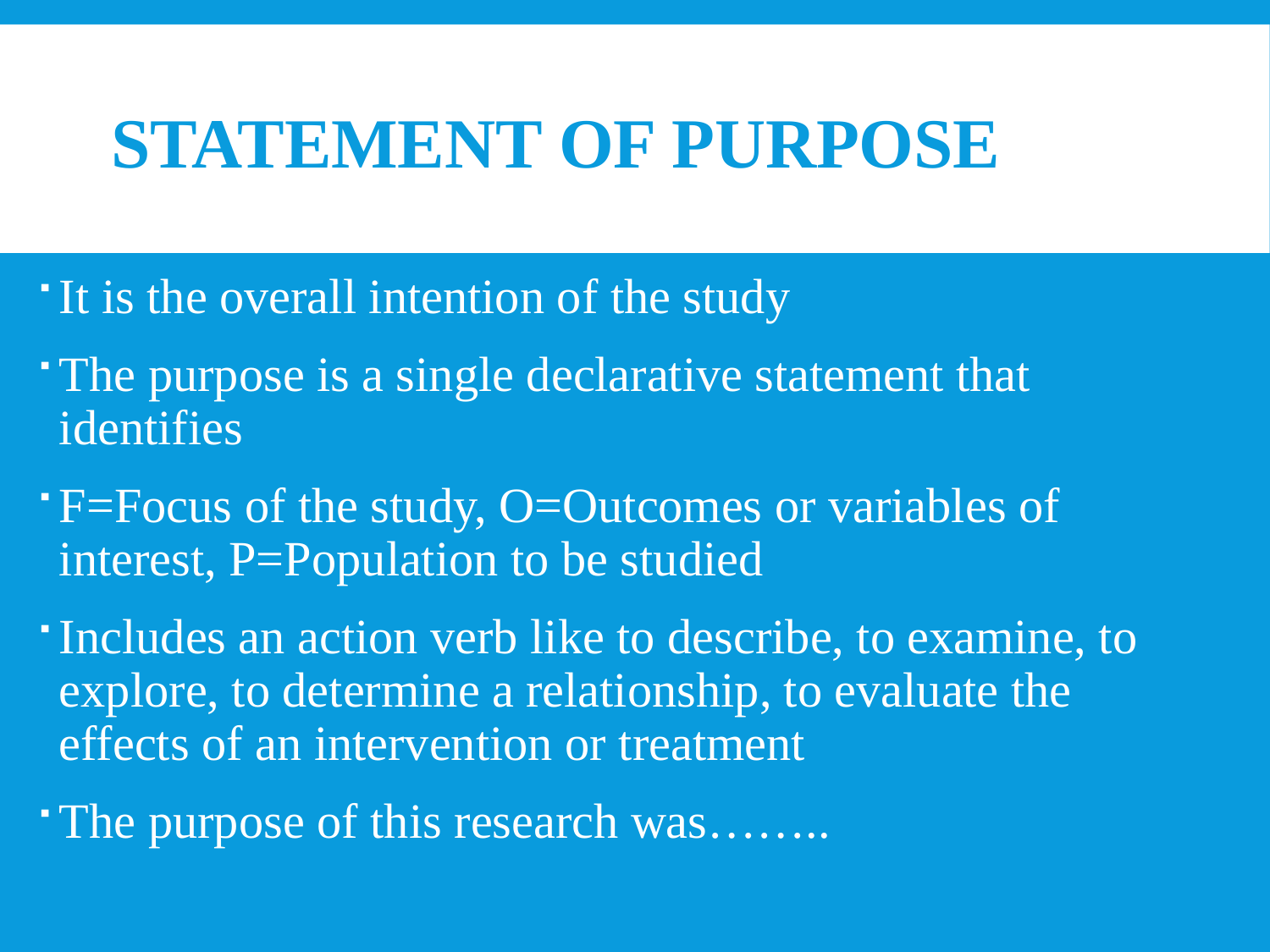

# Statement of purpose
It is the overall intention of the study
The purpose is a single declarative statement that identifies
F=Focus of the study, O=Outcomes or variables of interest, P=Population to be studied
Includes an action verb like to describe, to examine, to explore, to determine a relationship, to evaluate the effects of an intervention or treatment
The purpose of this research was……..